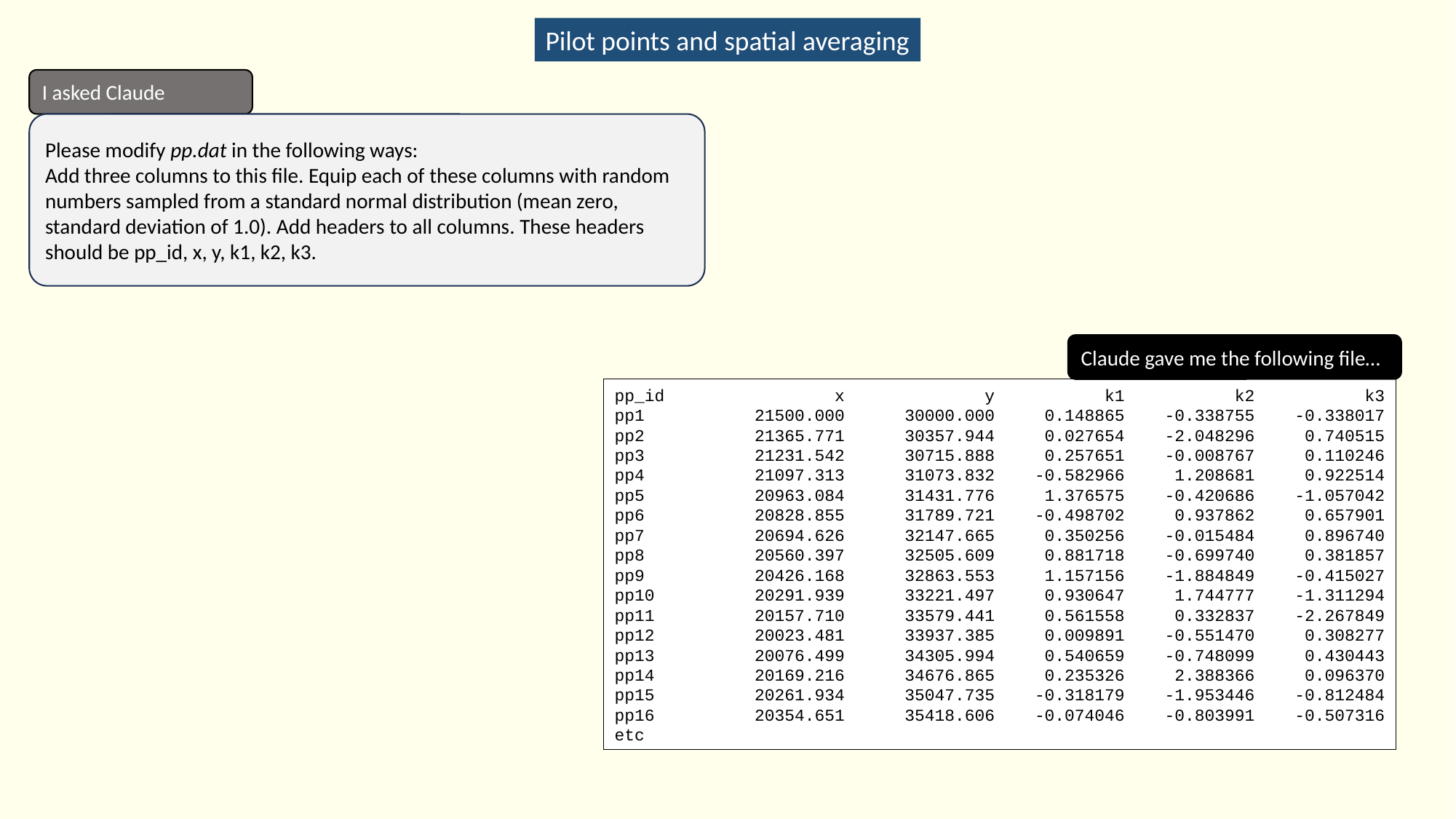

Pilot points and spatial averaging
I asked Claude
Please modify pp.dat in the following ways:
Add three columns to this file. Equip each of these columns with random numbers sampled from a standard normal distribution (mean zero, standard deviation of 1.0). Add headers to all columns. These headers should be pp_id, x, y, k1, k2, k3.
Claude gave me the following file…
pp_id                 x              y           k1           k2           k3
pp1           21500.000      30000.000     0.148865    -0.338755    -0.338017
pp2           21365.771      30357.944     0.027654    -2.048296     0.740515
pp3           21231.542      30715.888     0.257651    -0.008767     0.110246
pp4           21097.313      31073.832    -0.582966     1.208681     0.922514
pp5           20963.084      31431.776     1.376575    -0.420686    -1.057042
pp6           20828.855      31789.721    -0.498702     0.937862     0.657901
pp7           20694.626      32147.665     0.350256    -0.015484     0.896740
pp8           20560.397      32505.609     0.881718    -0.699740     0.381857
pp9           20426.168      32863.553     1.157156    -1.884849    -0.415027
pp10          20291.939      33221.497     0.930647     1.744777    -1.311294
pp11          20157.710      33579.441     0.561558     0.332837    -2.267849
pp12          20023.481      33937.385     0.009891    -0.551470     0.308277
pp13          20076.499      34305.994     0.540659    -0.748099     0.430443
pp14          20169.216      34676.865     0.235326     2.388366     0.096370
pp15          20261.934      35047.735    -0.318179    -1.953446    -0.812484
pp16          20354.651      35418.606    -0.074046    -0.803991    -0.507316
etc